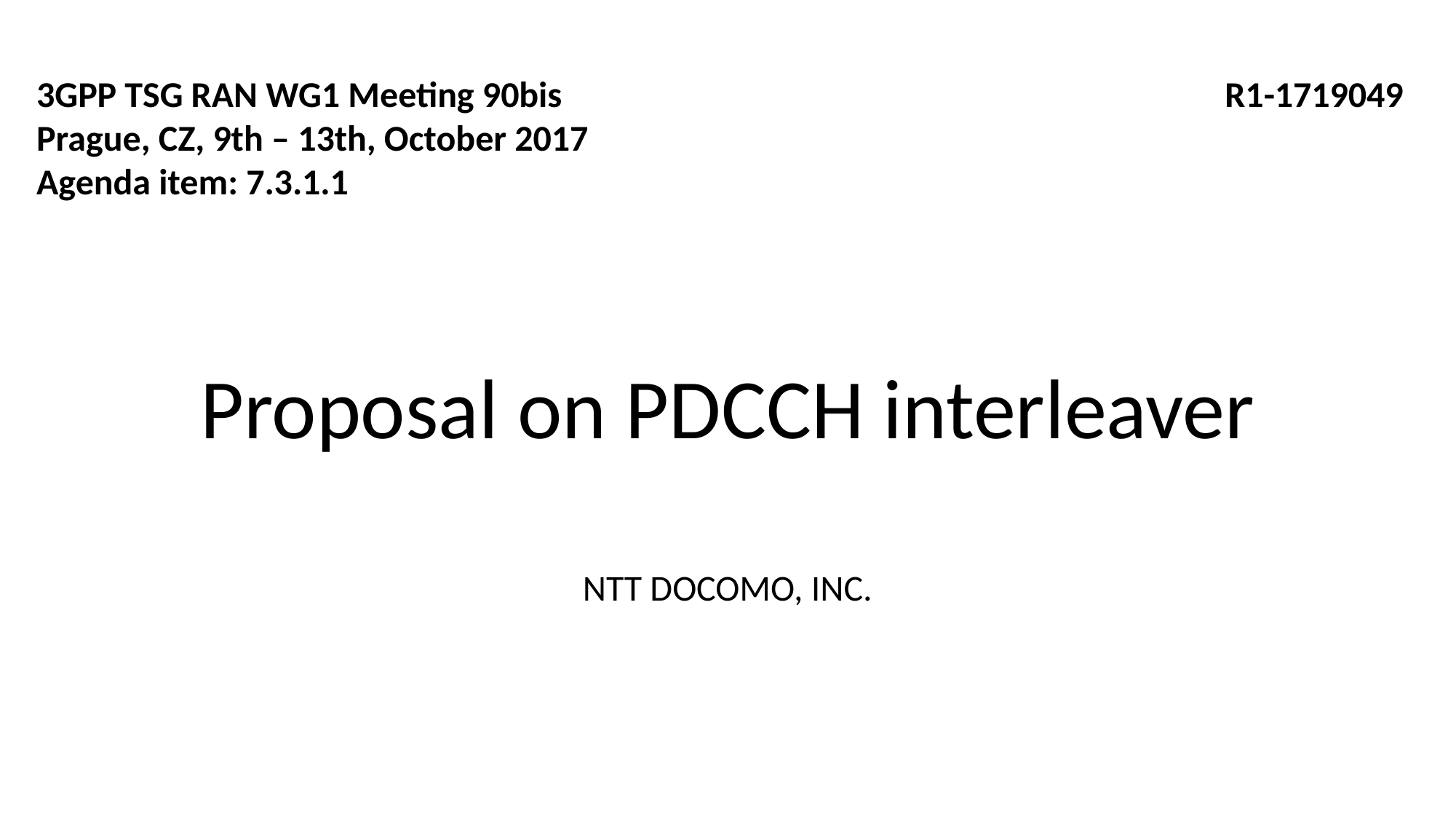

3GPP TSG RAN WG1 Meeting 90bis
Prague, CZ, 9th – 13th, October 2017
Agenda item: 7.3.1.1
R1-1719049
# Proposal on PDCCH interleaver
NTT DOCOMO, INC.